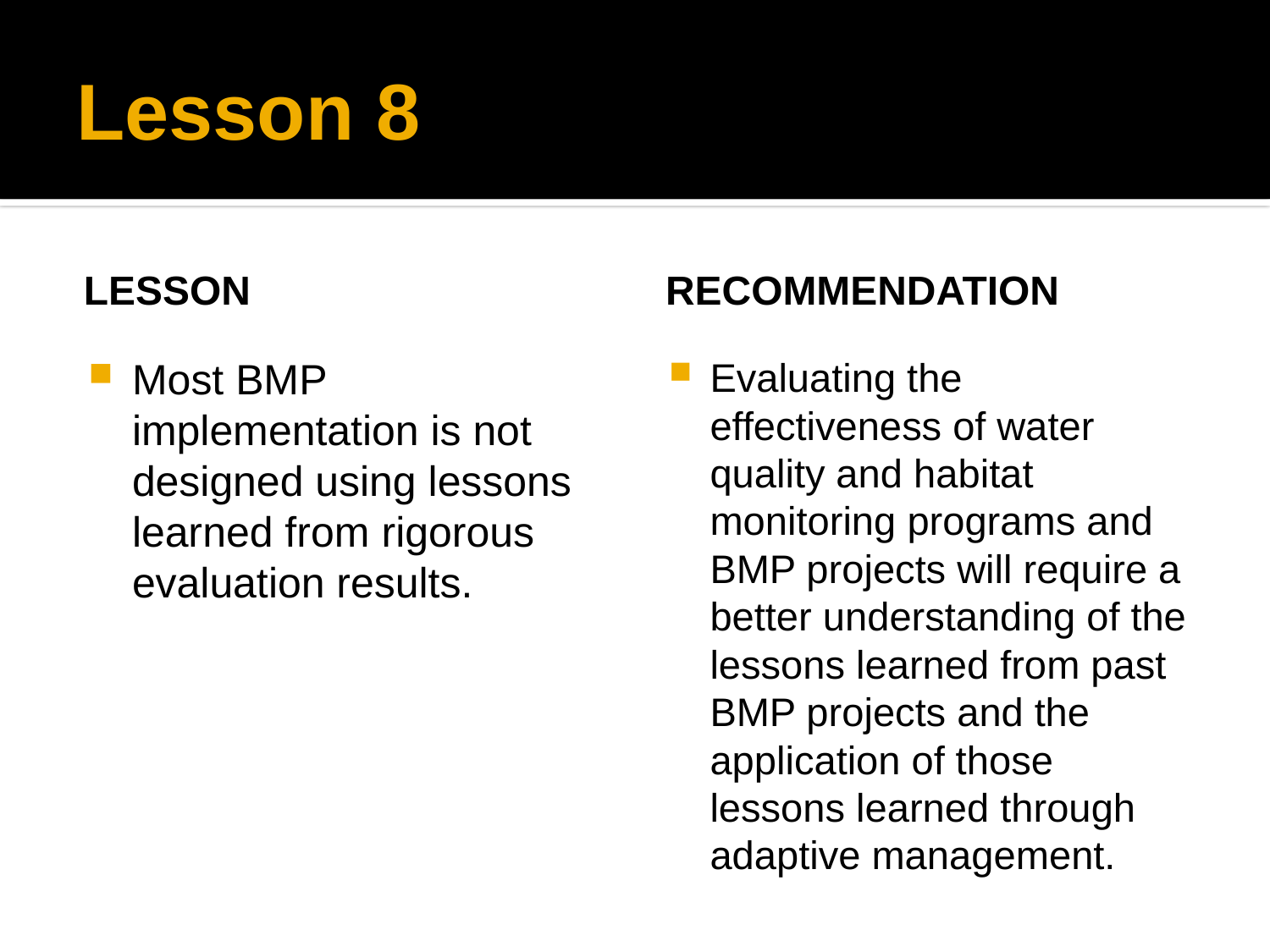

# Lesson 8
Lesson
Recommendation
Most BMP implementation is not designed using lessons learned from rigorous evaluation results.

Evaluating the effectiveness of water quality and habitat monitoring programs and BMP projects will require a better understanding of the lessons learned from past BMP projects and the application of those lessons learned through adaptive management.